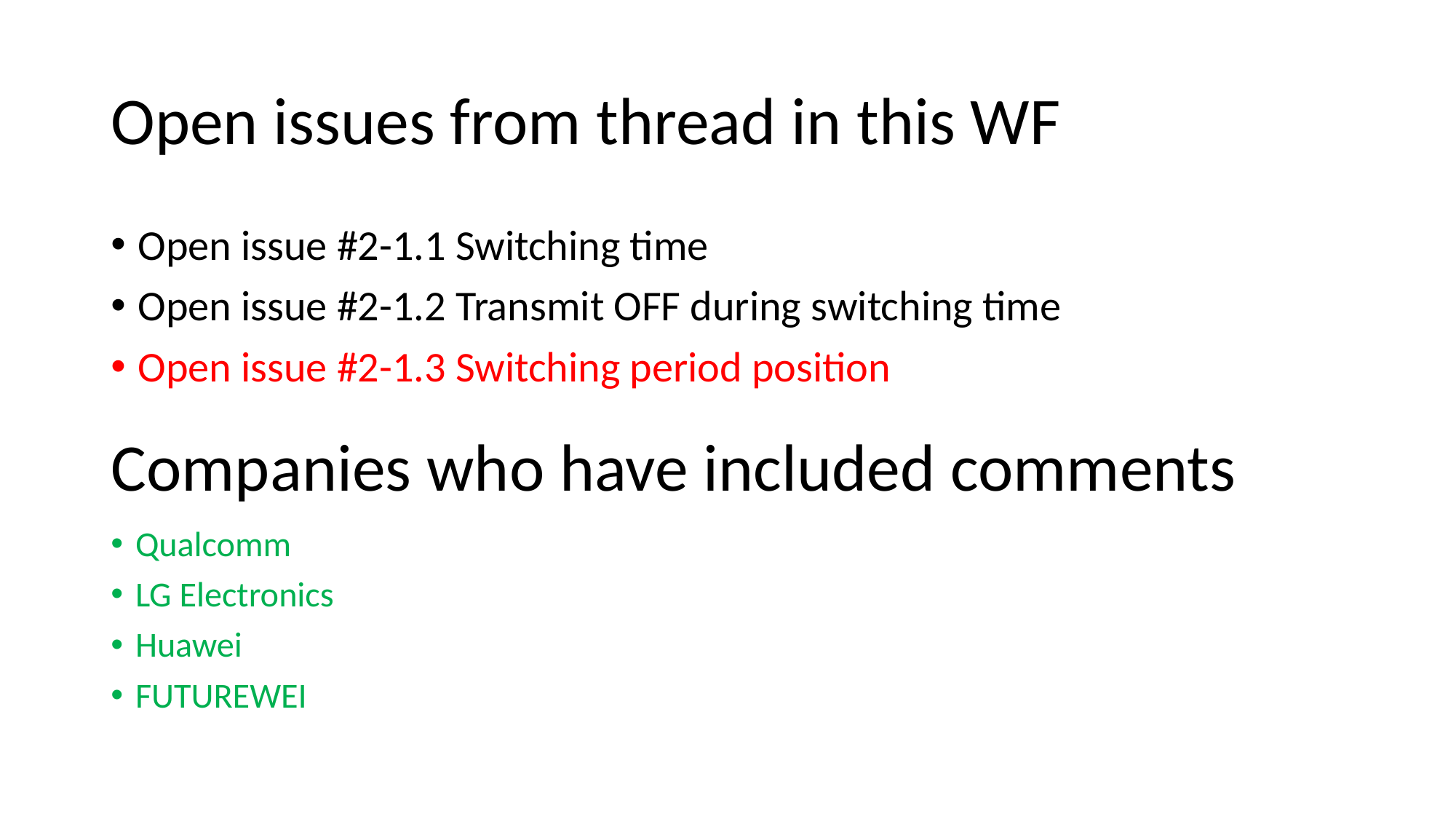

# Open issues from thread in this WF
Open issue #2-1.1 Switching time
Open issue #2-1.2 Transmit OFF during switching time
Open issue #2-1.3 Switching period position

Companies who have included comments
Qualcomm
LG Electronics
Huawei
FUTUREWEI